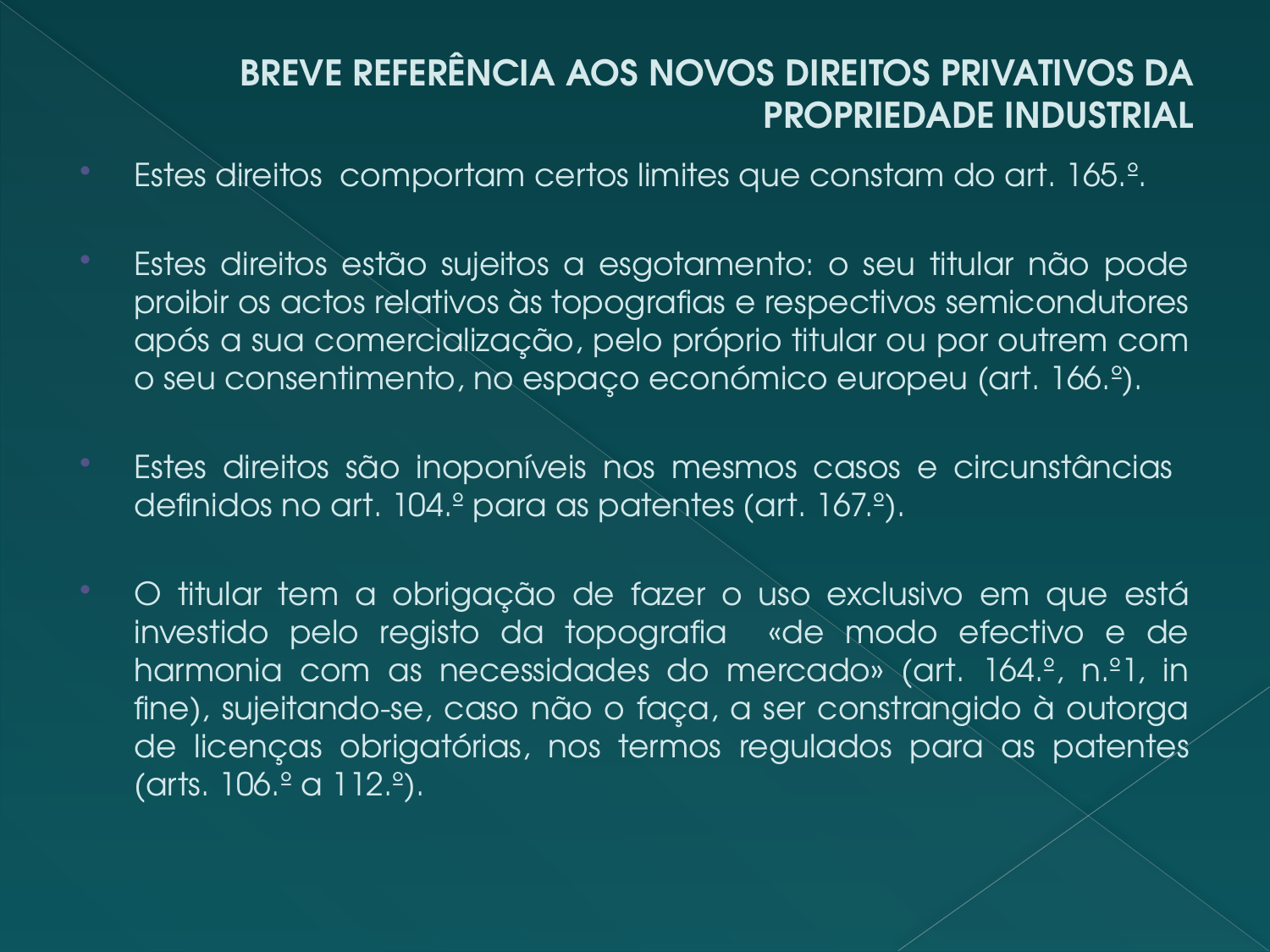

# BREVE REFERÊNCIA AOS NOVOS DIREITOS PRIVATIVOS DA PROPRIEDADE INDUSTRIAL
Estes direitos  comportam certos limites que constam do art. 165.º.

Estes direitos estão sujeitos a esgotamento: o seu titular não pode proibir os actos relativos às topografias e respectivos semicondutores após a sua comercialização, pelo próprio titular ou por outrem com o seu consentimento, no espaço económico europeu (art. 166.º).

Estes direitos são inoponíveis nos mesmos casos e circunstâncias  definidos no art. 104.º para as patentes (art. 167.º).

O titular tem a obrigação de fazer o uso exclusivo em que está investido pelo registo da topografia  «de modo efectivo e de harmonia com as necessidades do mercado» (art. 164.º, n.º1, in fine), sujeitando-se, caso não o faça, a ser constrangido à outorga de licenças obrigatórias, nos termos regulados para as patentes (arts. 106.º a 112.º).